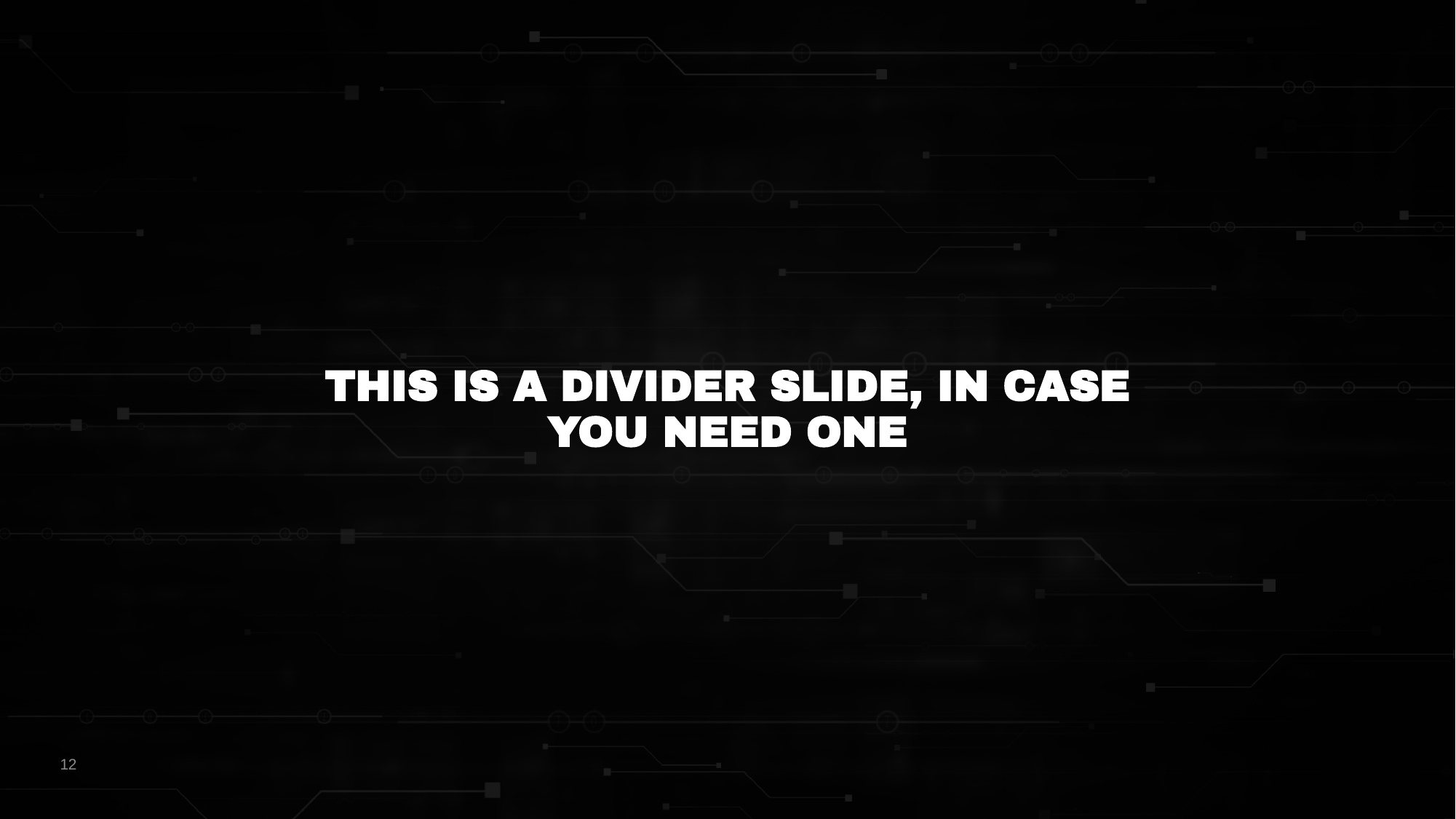

THIS IS A DIVIDER SLIDE, IN CASE YOU NEED ONE
12